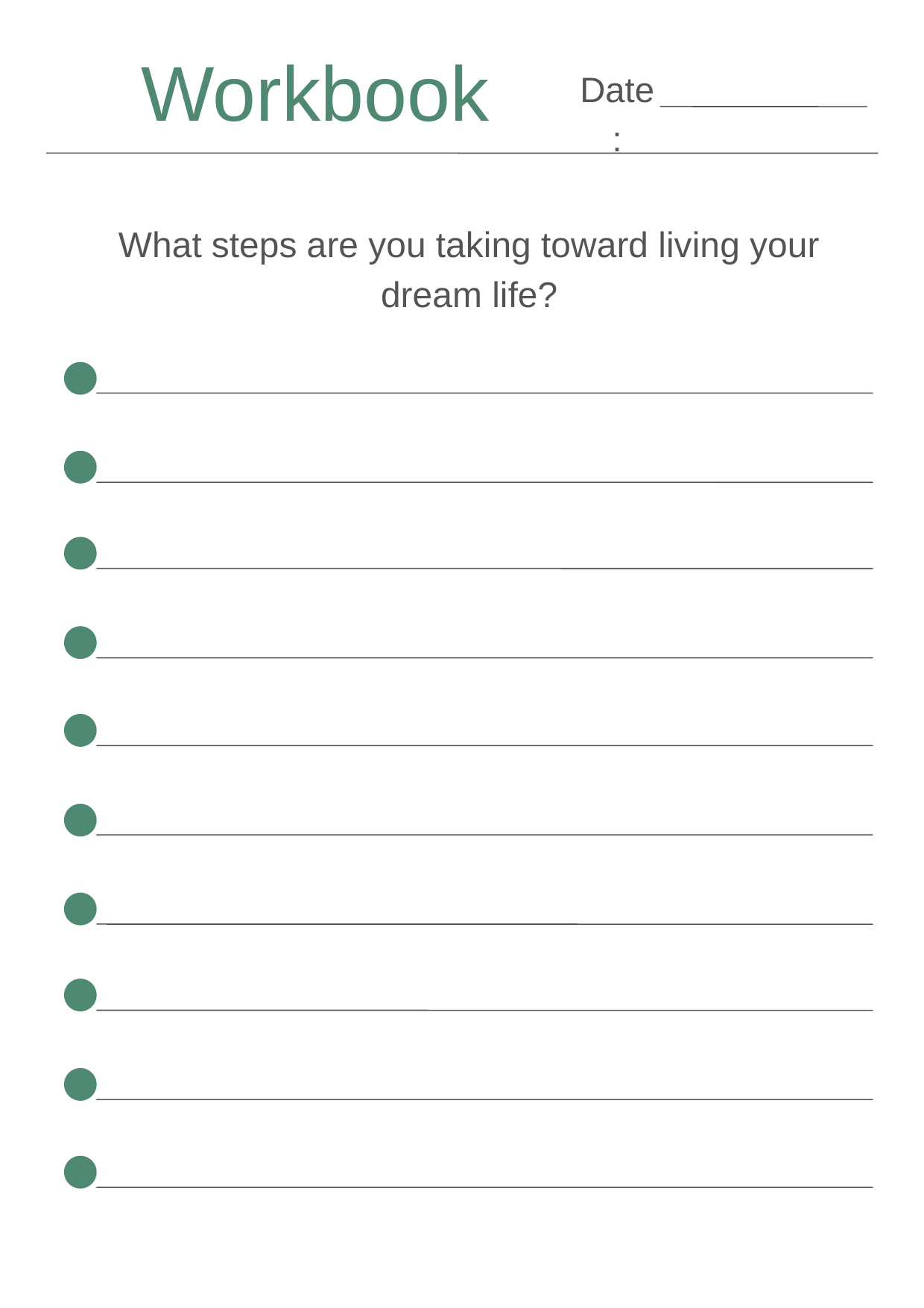

Workbook
Date:

What steps are you taking toward living your dream life?